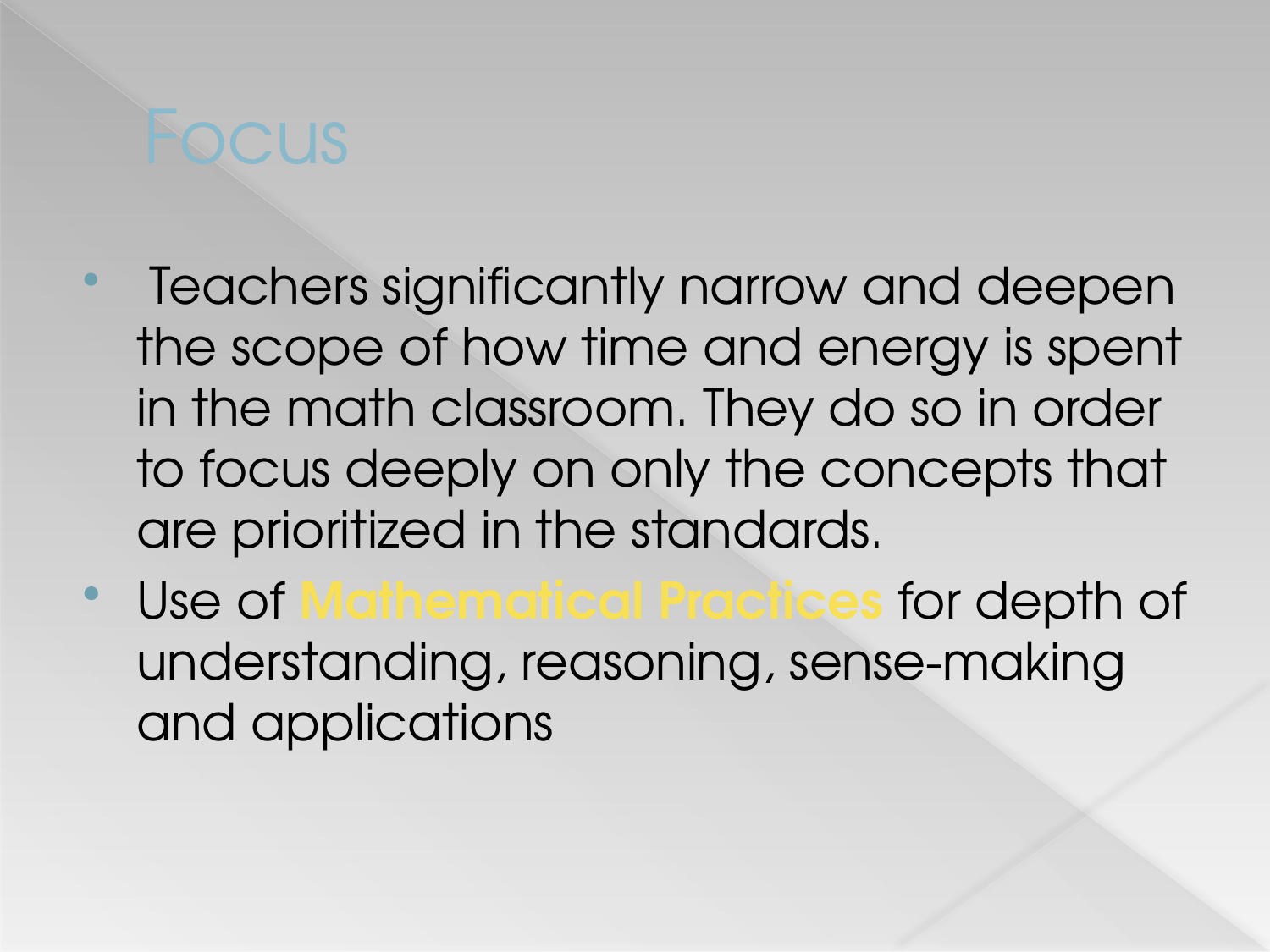

# Focus

 Teachers significantly narrow and deepen the scope of how time and energy is spent in the math classroom. They do so in order to focus deeply on only the concepts that are prioritized in the standards.
Use of Mathematical Practices for depth of understanding, reasoning, sense-making and applications